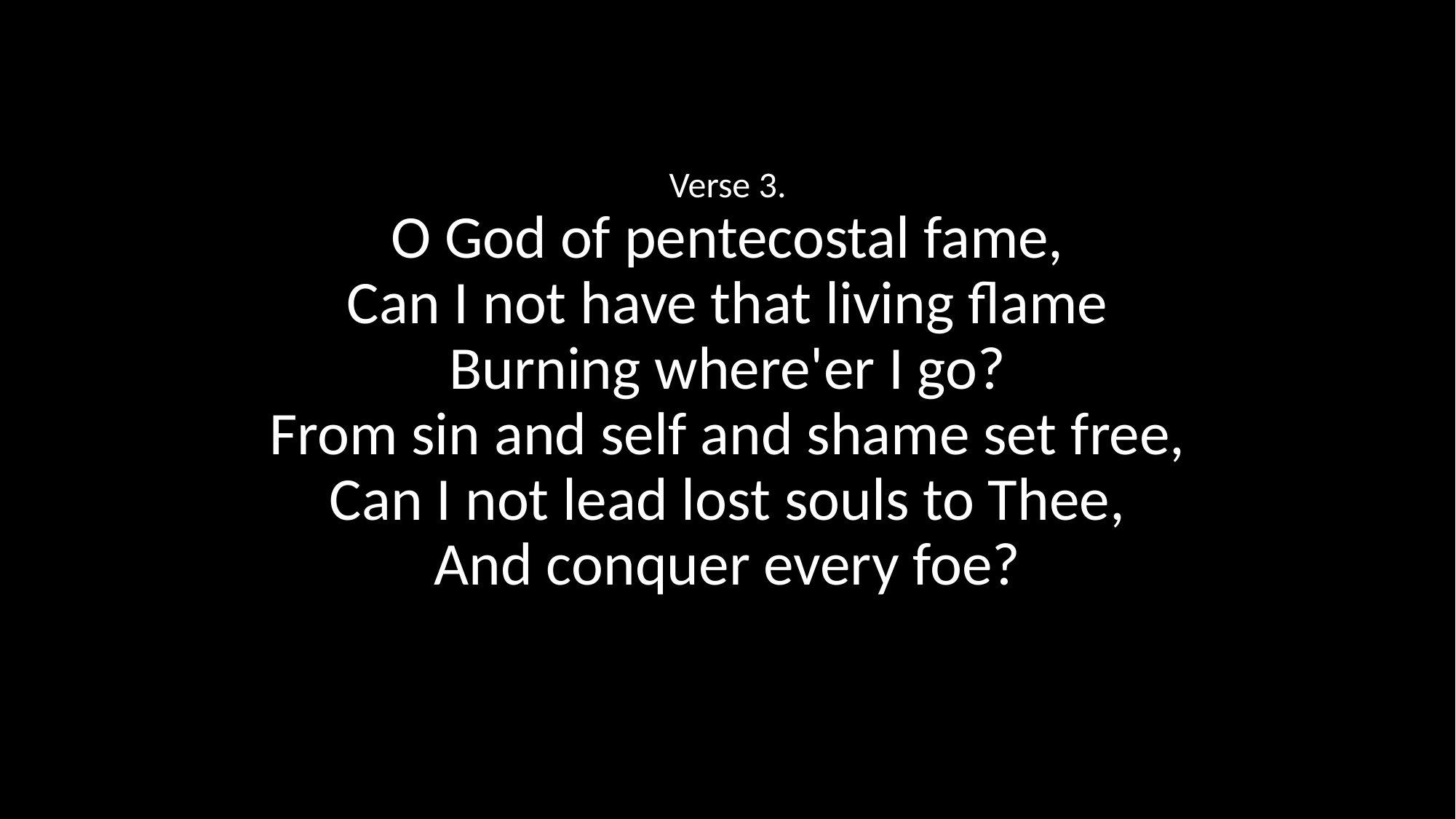

Verse 3.
O God of pentecostal fame,
Can I not have that living flame
Burning where'er I go?
From sin and self and shame set free,
Can I not lead lost souls to Thee,
And conquer every foe?